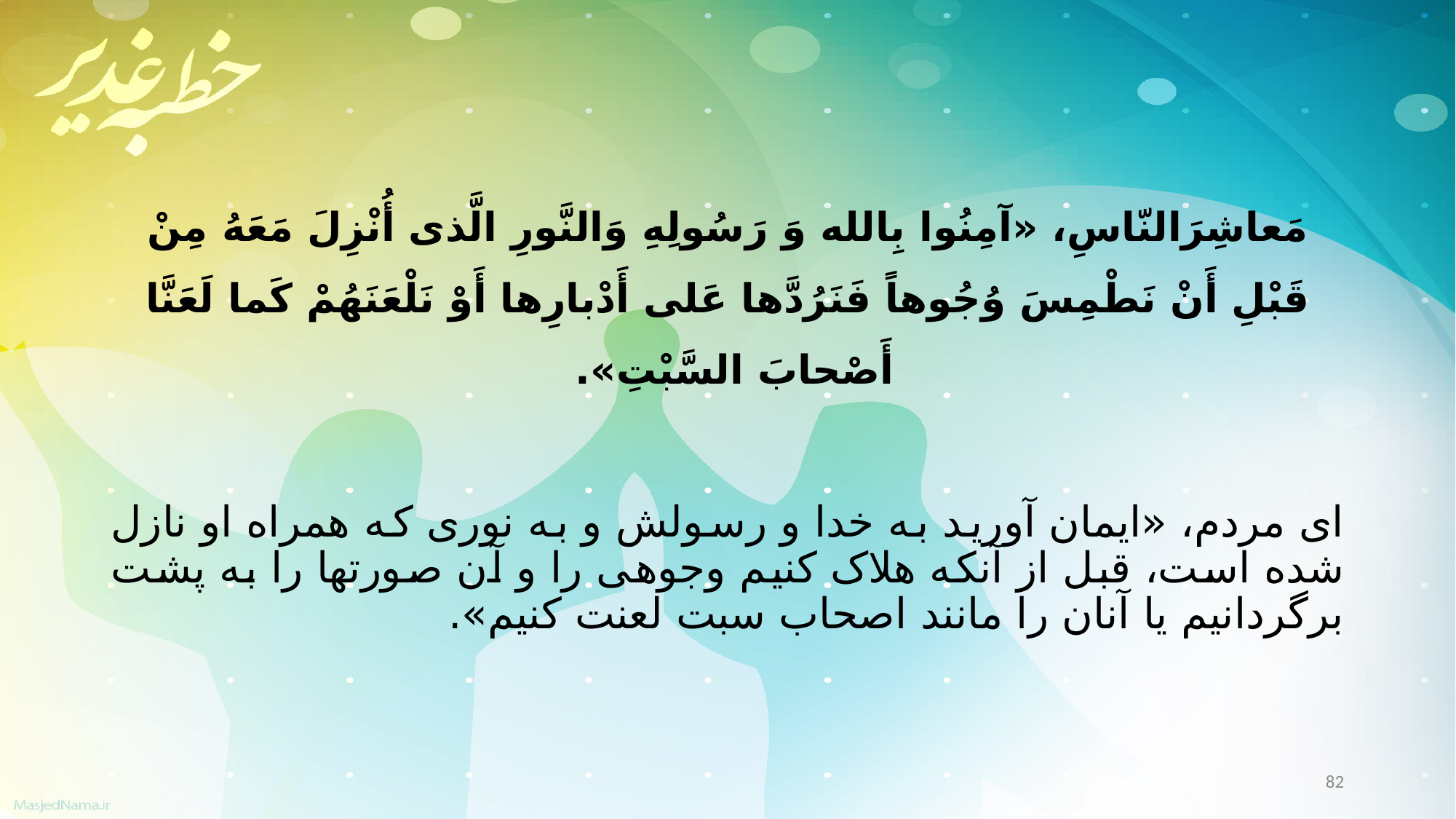

مَعاشِرَالنّاسِ، «آمِنُوا بِالله وَ رَسُولِهِ وَالنَّورِ الَّذی أُنْزِلَ مَعَهُ مِنْ قَبْلِ أَنْ نَطْمِسَ وُجُوهاً فَنَرُدَّها عَلی أَدْبارِها أَوْ نَلْعَنَهُمْ کَما لَعَنَّا أَصْحابَ السَّبْتِ».
اى مردم، «ایمان آورید به خدا و رسولش و به نورى که همراه او نازل شده است، قبل از آنکه هلاک کنیم وجوهى را و آن صورت‏ها را به پشت برگردانیم یا آنان را مانند اصحاب سبت لعنت کنیم».
82